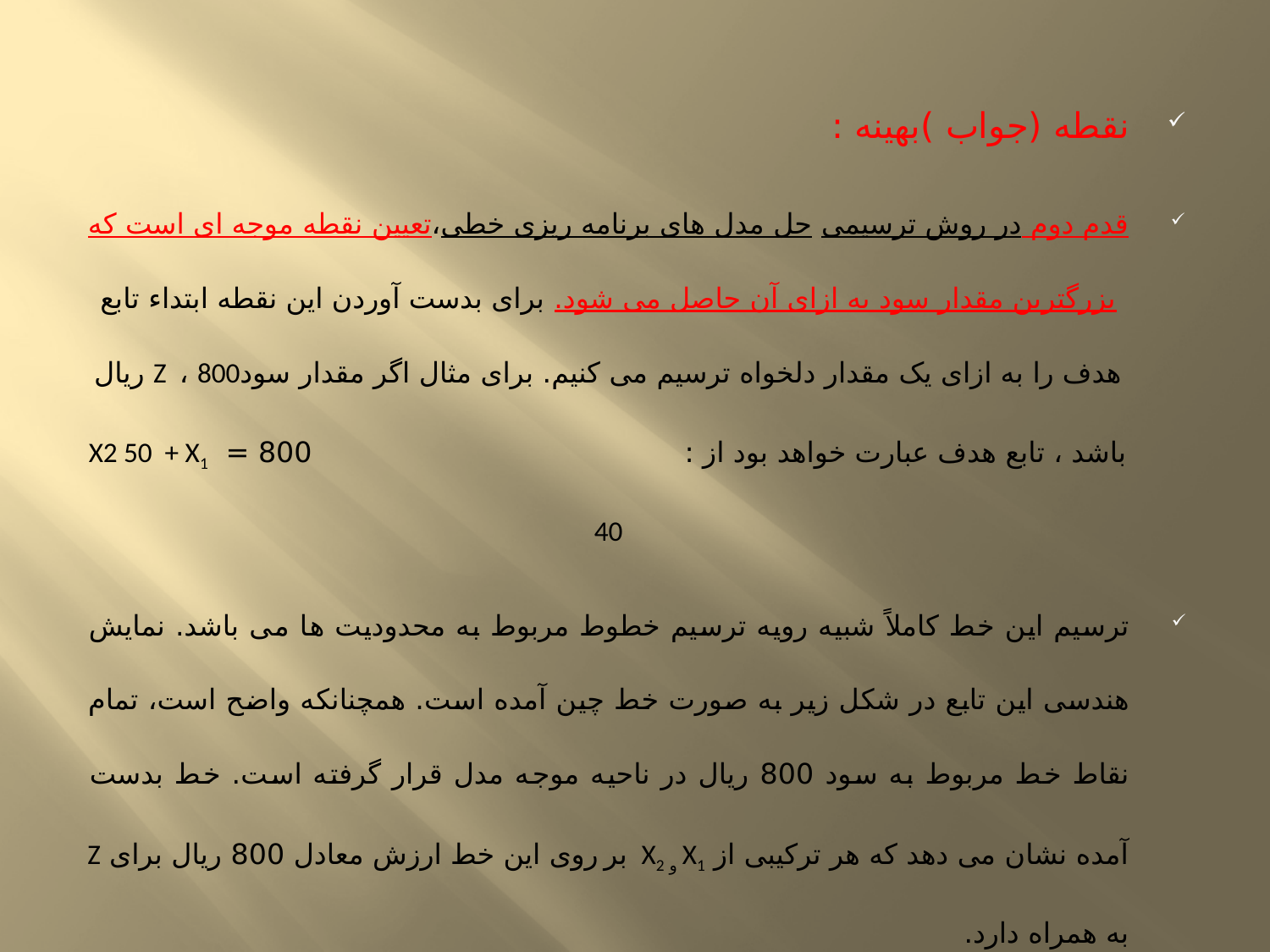

نقطه (جواب )بهینه :
قدم دوم در روش ترسیمی حل مدل های برنامه ریزی خطی،تعیین نقطه موجه ای است که بزرگترین مقدار سود به ازای آن حاصل می شود. برای بدست آوردن این نقطه ابتداء تابع هدف را به ازای یک مقدار دلخواه ترسیم می کنیم. برای مثال اگر مقدار سودZ  ، 800 ریال باشد ، تابع هدف عبارت خواهد بود از :                                          800 =  X2 50  + X1 40
ترسیم این خط کاملاً شبیه رویه ترسیم خطوط مربوط به محدودیت ها می باشد. نمایش هندسی این تابع در شکل زیر به صورت خط چین آمده است. همچنانکه واضح است، تمام نقاط خط مربوط به سود 800 ریال در ناحیه موجه مدل قرار گرفته است. خط بدست آمده نشان می دهد که هر ترکیبی از X1 و X2  بر روی این خط ارزش معادل 800 ریال برای Z به همراه دارد.